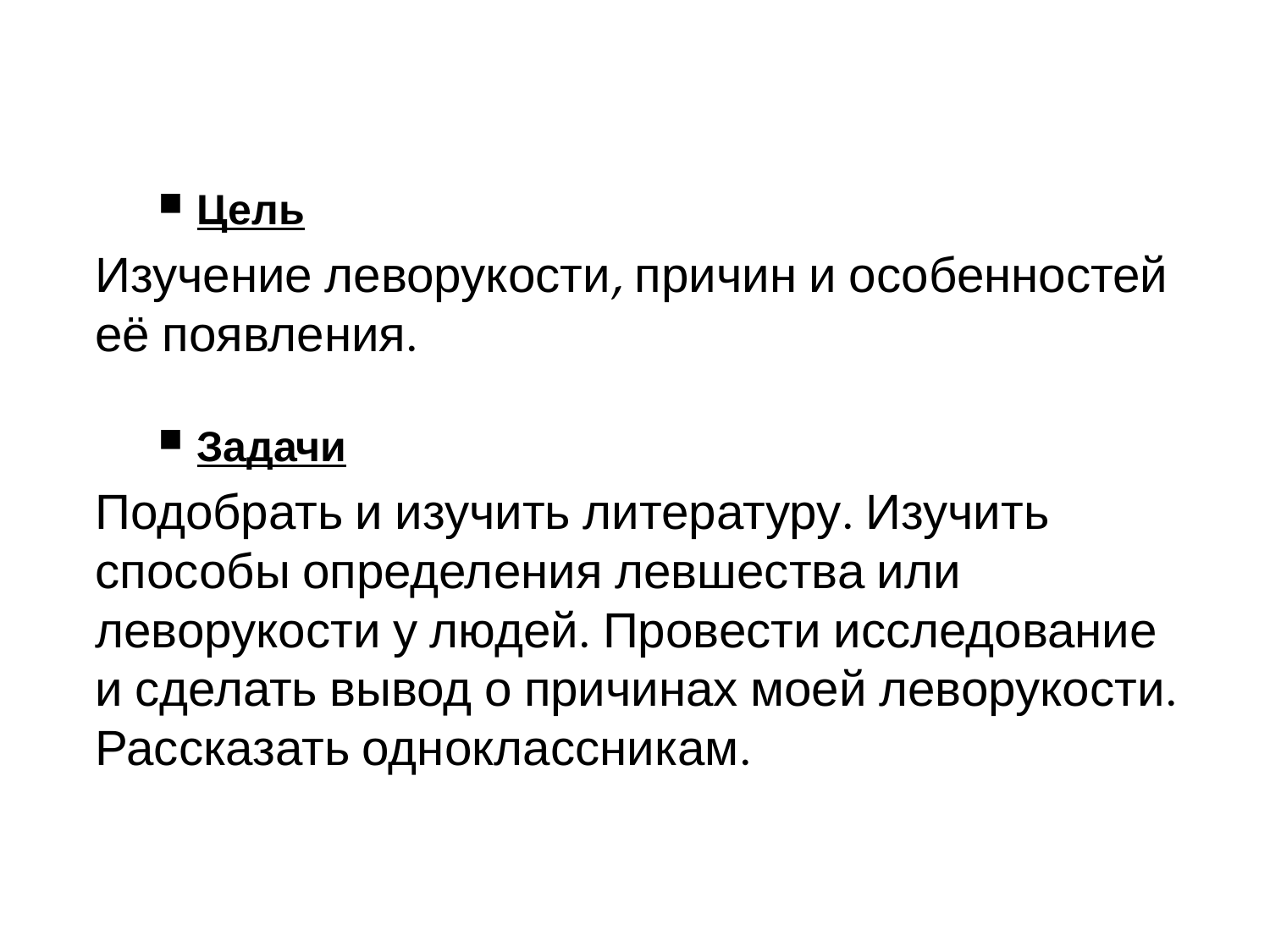

Цель
Изучение леворукости, причин и особенностей её появления.

Задачи
Подобрать и изучить литературу. Изучить способы определения левшества или леворукости у людей. Провести исследование и сделать вывод о причинах моей леворукости. Рассказать одноклассникам.